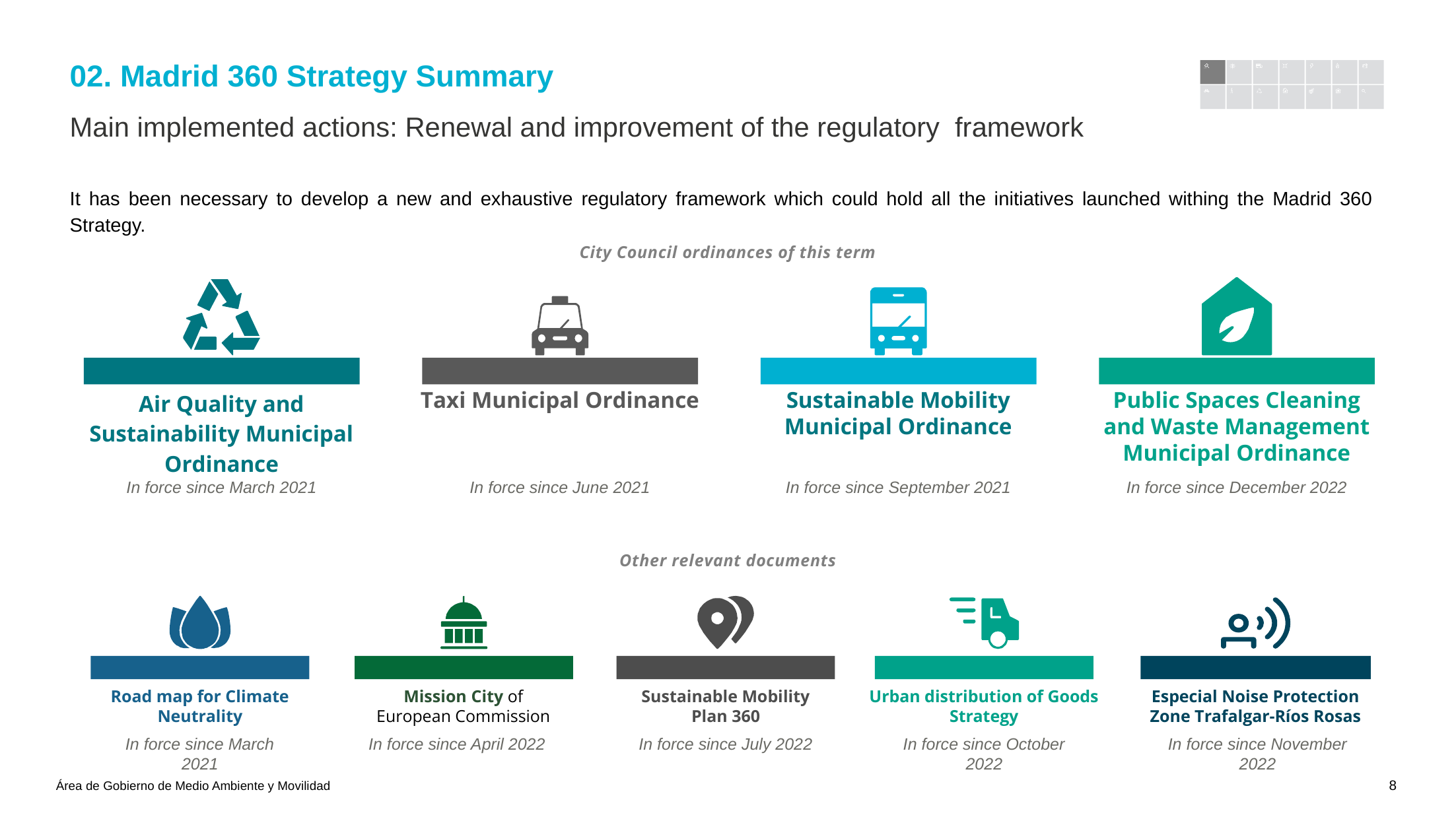

02. Madrid 360 Strategy Summary

Main implemented actions: Renewal and improvement of the regulatory  framework
It has been necessary to develop a new and exhaustive regulatory framework which could hold all the initiatives launched withing the Madrid 360 Strategy.
City Council ordinances of this term

Air Quality and Sustainability Municipal Ordinance
Taxi Municipal Ordinance
Sustainable Mobility Municipal Ordinance
Public Spaces Cleaning and Waste Management Municipal Ordinance
In force since March 2021
In force since June 2021
In force since September 2021
In force since December 2022
Other relevant documents

Road map for Climate Neutrality
Mission City of European Commission
Sustainable Mobility Plan 360
Urban distribution of Goods Strategy
Especial Noise Protection Zone Trafalgar-Ríos Rosas
In force since March 2021
In force since April 2022
In force since July 2022
In force since October 2022
In force since November 2022